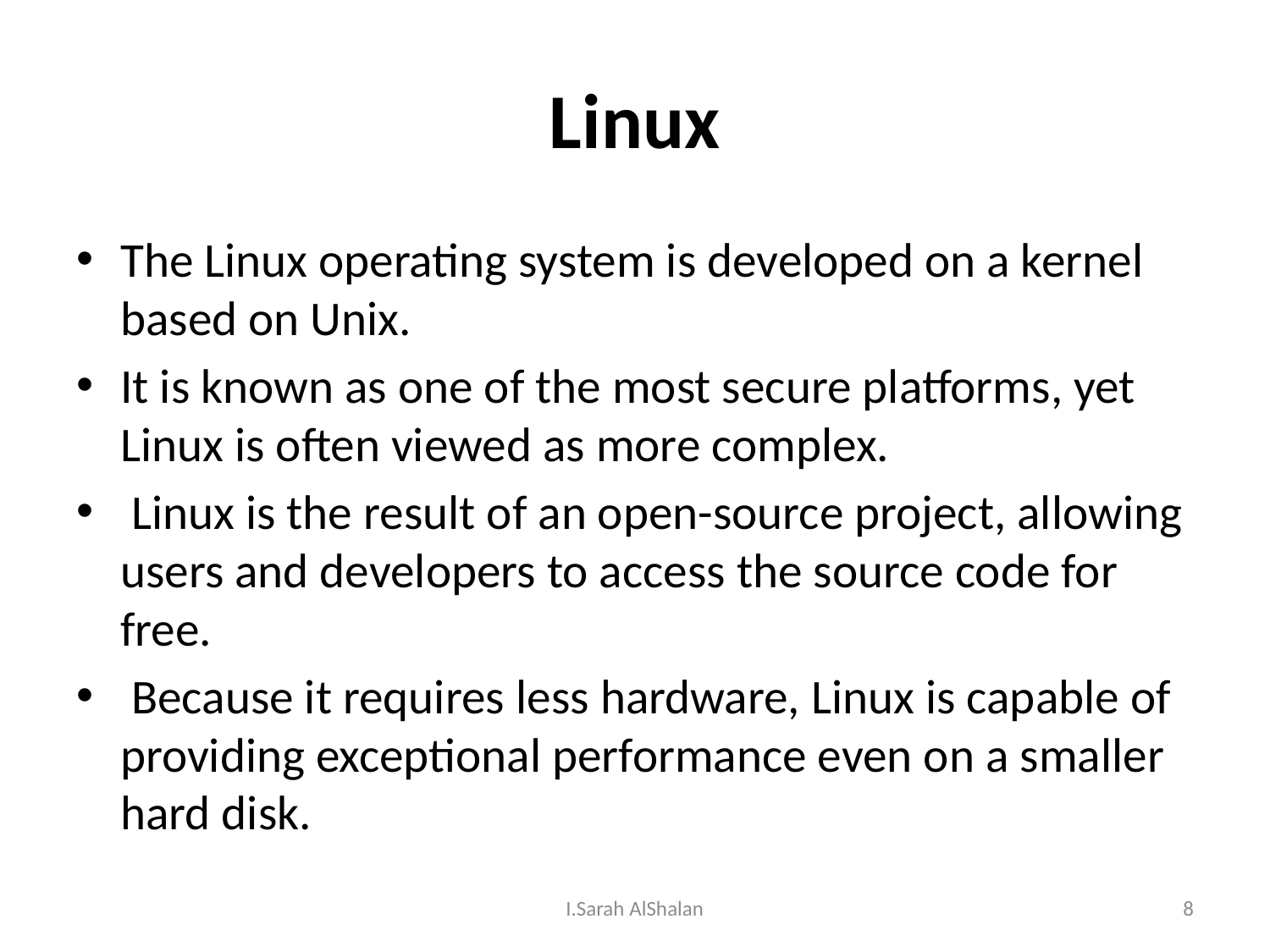

# Linux
The Linux operating system is developed on a kernel based on Unix.
It is known as one of the most secure platforms, yet Linux is often viewed as more complex.
 Linux is the result of an open-source project, allowing users and developers to access the source code for free.
 Because it requires less hardware, Linux is capable of providing exceptional performance even on a smaller hard disk.
I.Sarah AlShalan
8